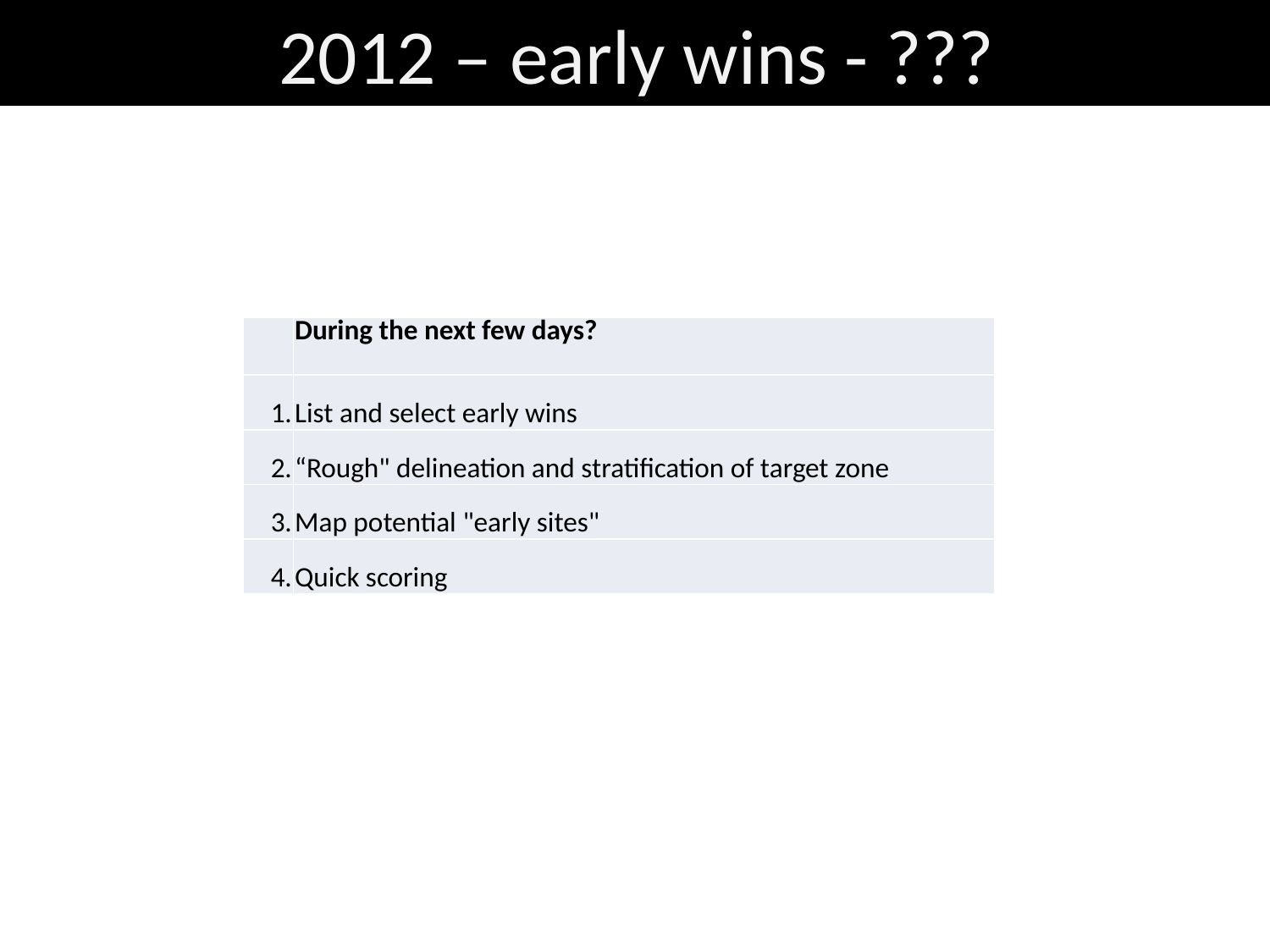

# 2012 – early wins - ???
|  | During the next few days? |
| --- | --- |
| 1. | List and select early wins |
| 2. | “Rough" delineation and stratification of target zone |
| 3. | Map potential "early sites" |
| 4. | Quick scoring |